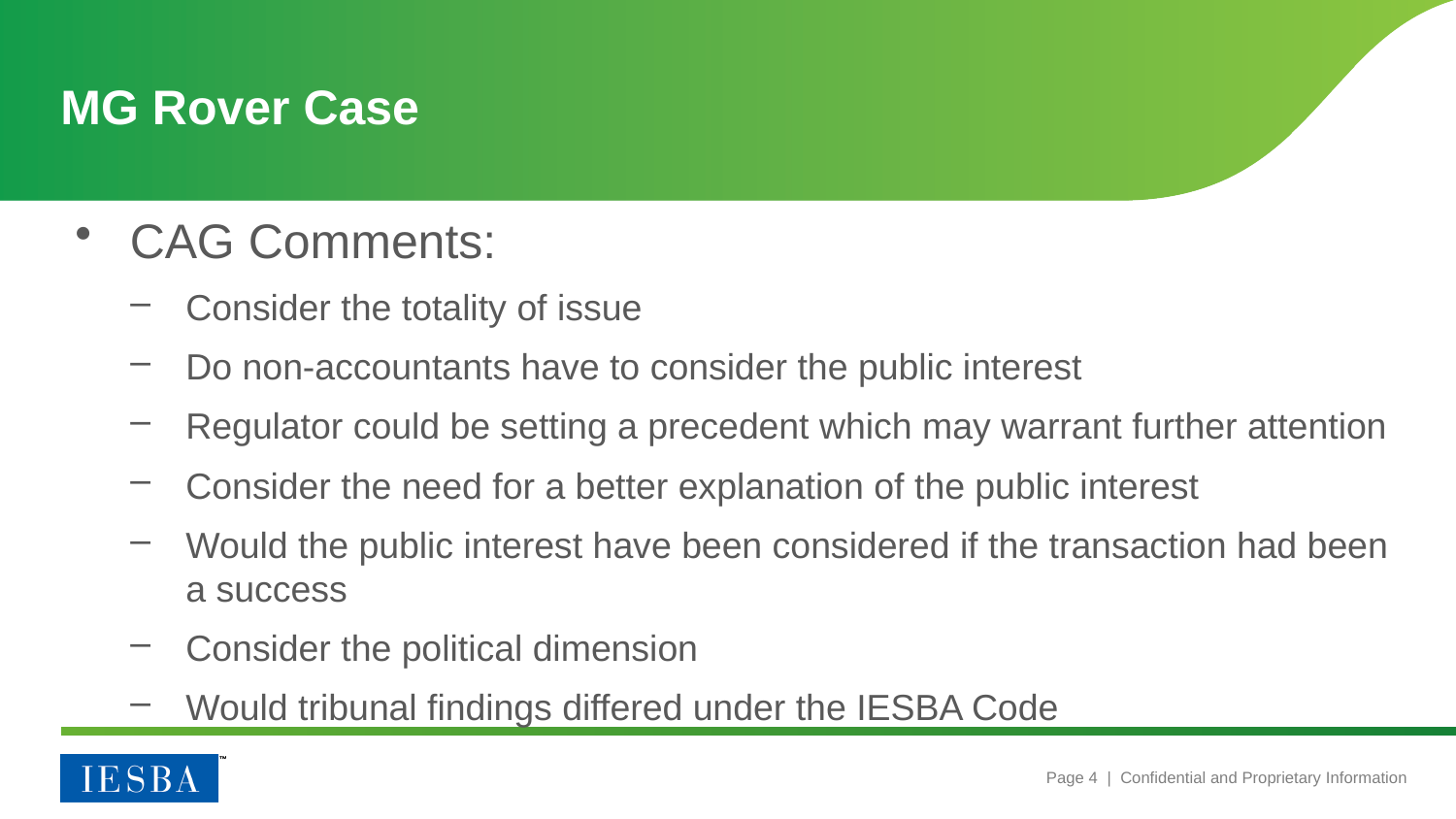

# MG Rover Case
CAG Comments:
Consider the totality of issue
Do non-accountants have to consider the public interest
Regulator could be setting a precedent which may warrant further attention
Consider the need for a better explanation of the public interest
Would the public interest have been considered if the transaction had been a success
Consider the political dimension
Would tribunal findings differed under the IESBA Code